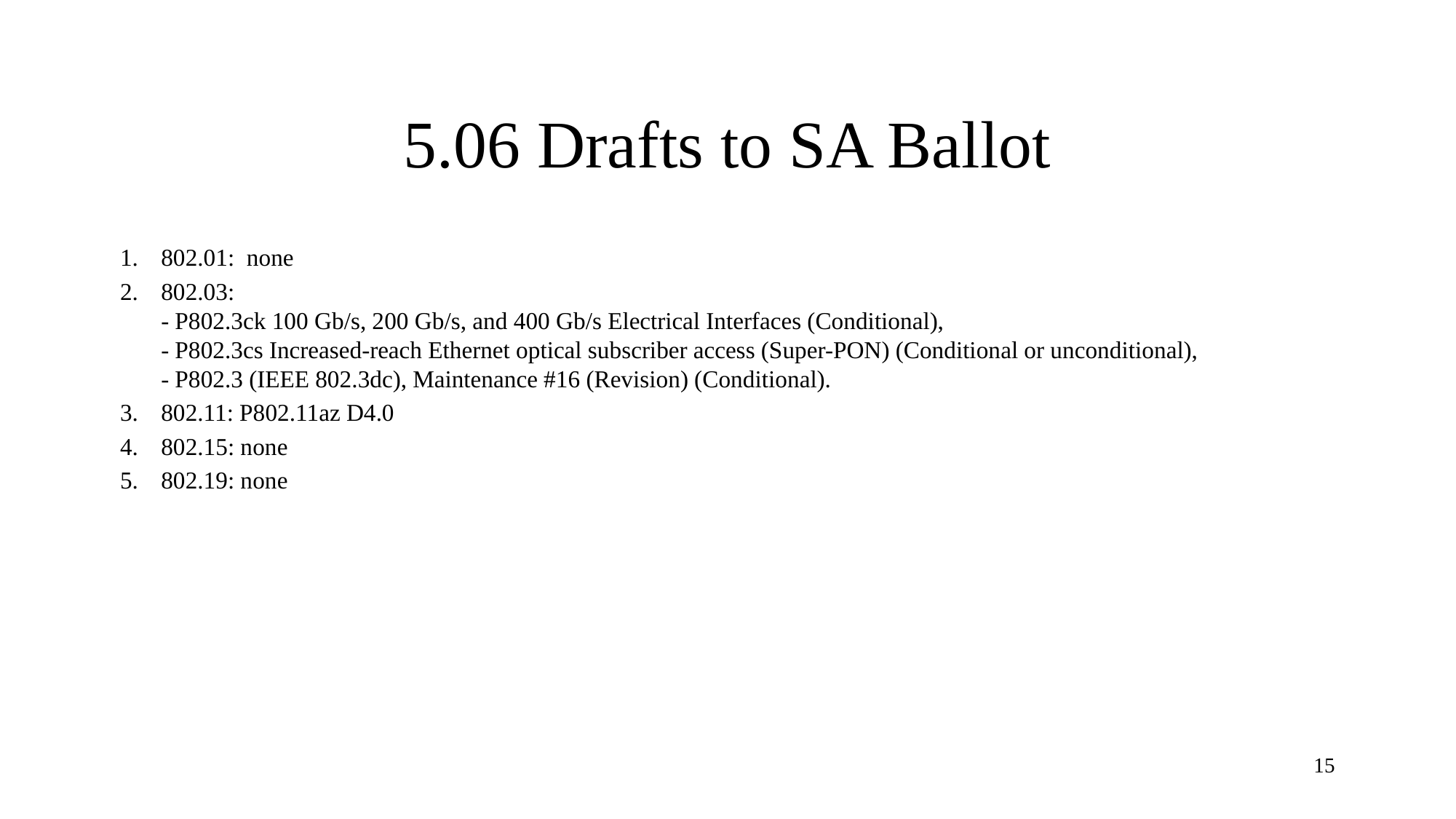

# 5.06 Drafts to SA Ballot
802.01:  none
802.03:
- P802.3ck 100 Gb/s, 200 Gb/s, and 400 Gb/s Electrical Interfaces (Conditional),
- P802.3cs Increased-reach Ethernet optical subscriber access (Super-PON) (Conditional or unconditional),
- P802.3 (IEEE 802.3dc), Maintenance #16 (Revision) (Conditional).
802.11: P802.11az D4.0
802.15: none
802.19: none

15